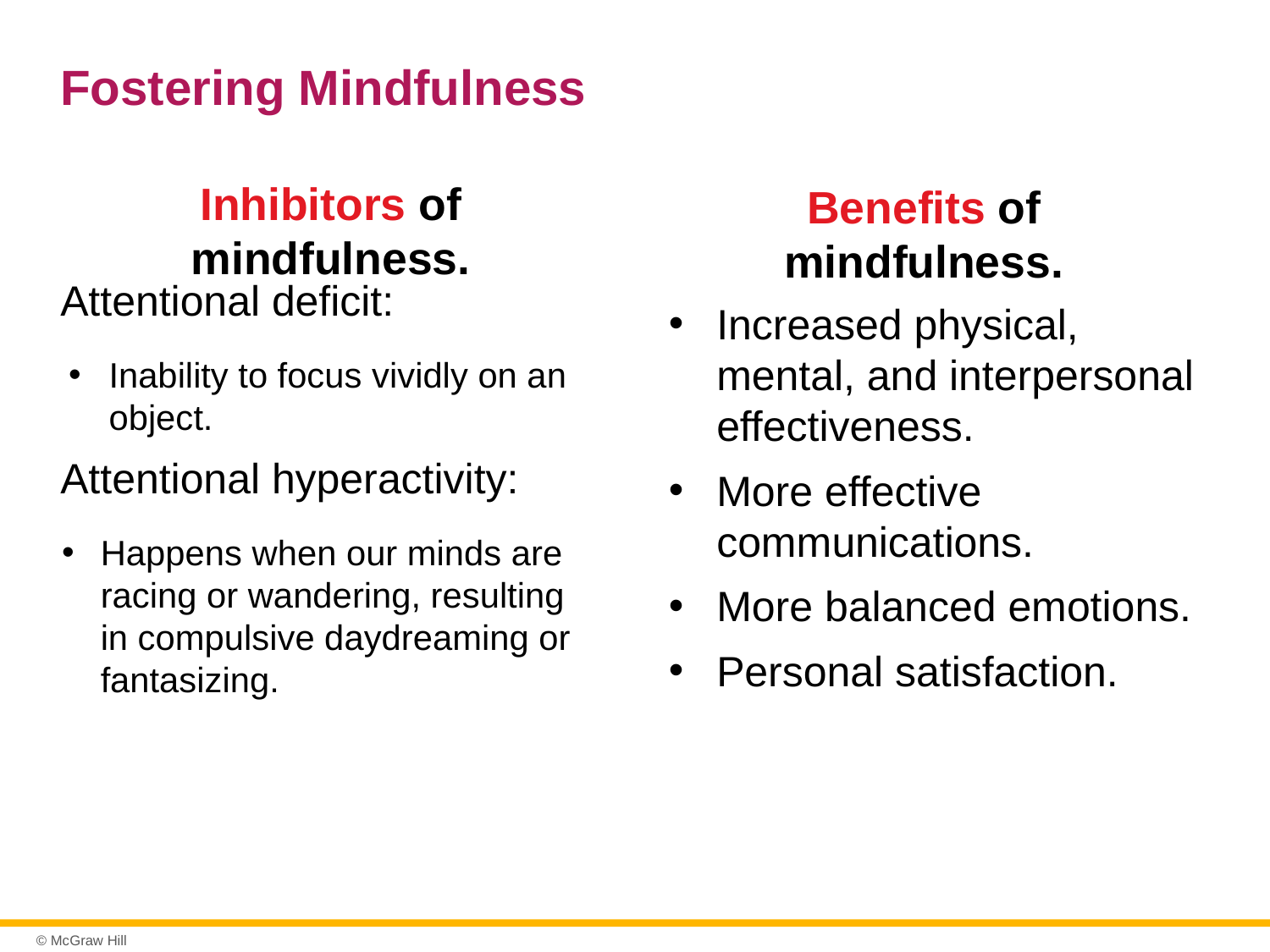

# Fostering Mindfulness
Inhibitors of mindfulness.

Benefits of mindfulness.

Attentional deficit:
Inability to focus vividly on an object.
Attentional hyperactivity:
Happens when our minds are racing or wandering, resulting in compulsive daydreaming or fantasizing.

Increased physical, mental, and interpersonal effectiveness.
More effective communications.
More balanced emotions.
Personal satisfaction.